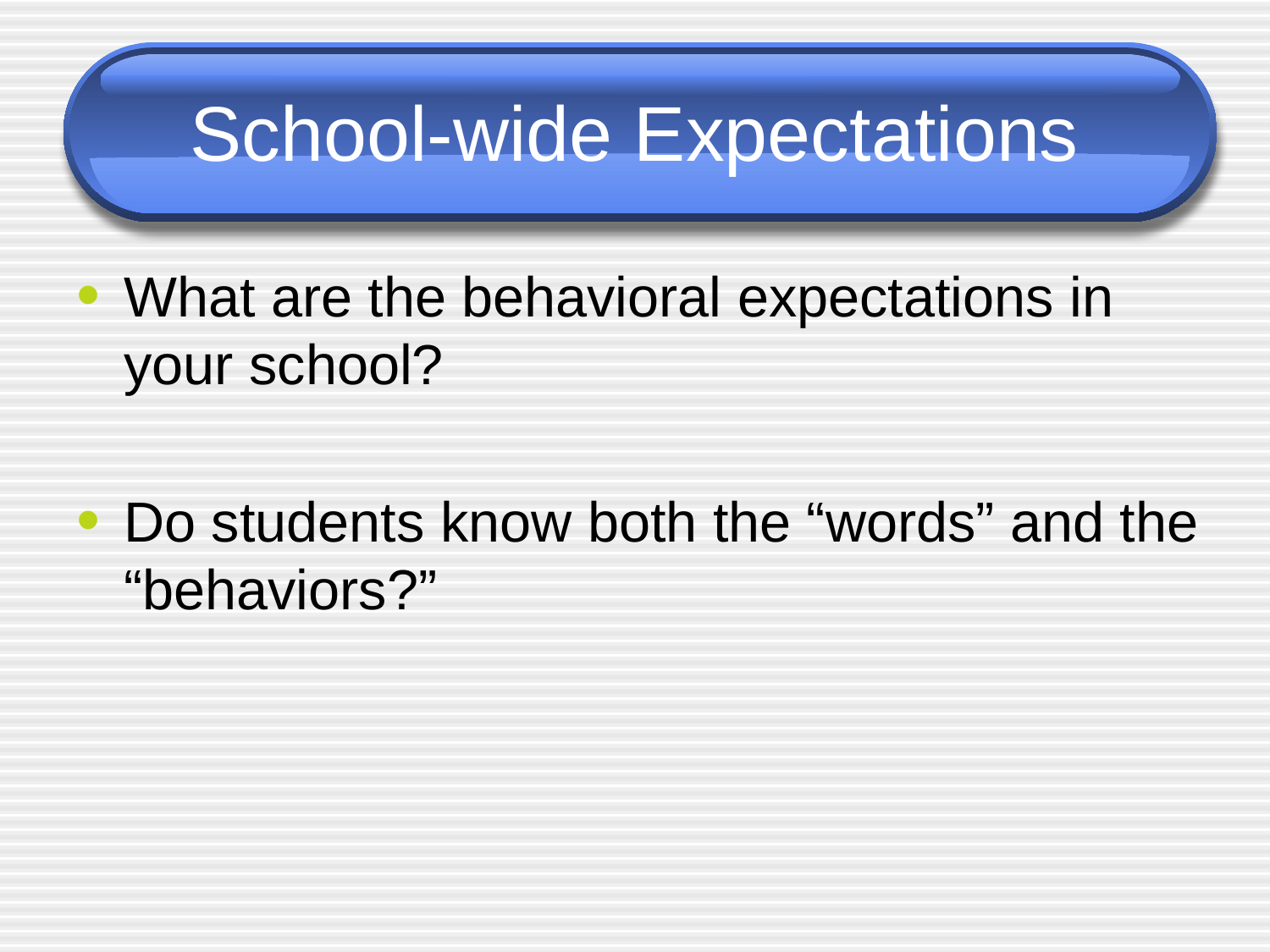

# School-wide Expectations
What are the behavioral expectations in your school?

Do students know both the “words” and the “behaviors?”